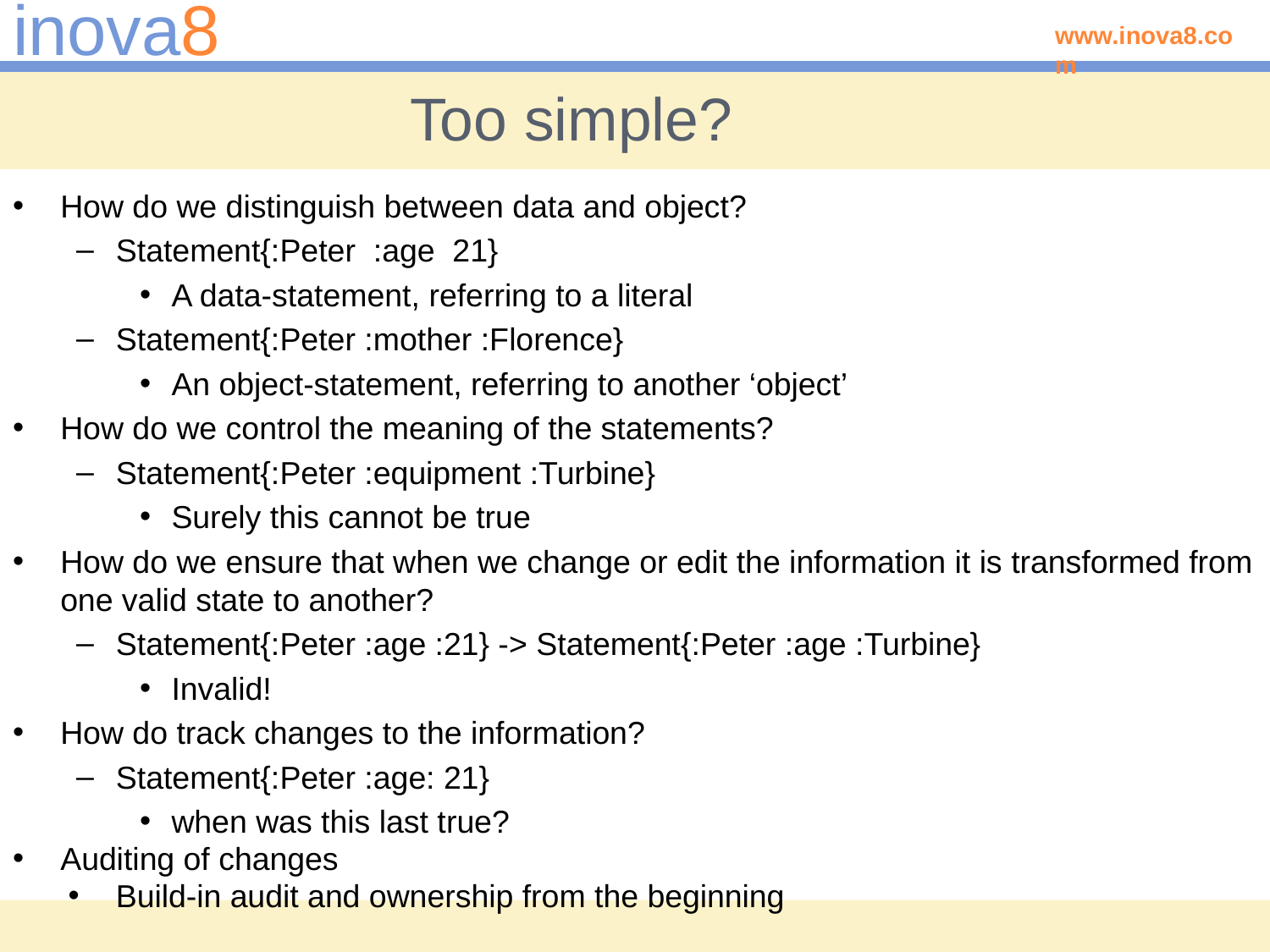

# Too simple?
How do we distinguish between data and object?
Statement{:Peter  :age  21}
A data-statement, referring to a literal
Statement{:Peter :mother :Florence}
An object-statement, referring to another ‘object’
How do we control the meaning of the statements?
Statement{:Peter :equipment :Turbine}
Surely this cannot be true
How do we ensure that when we change or edit the information it is transformed from one valid state to another?
Statement{:Peter :age :21} -> Statement{:Peter :age :Turbine}
Invalid!
How do track changes to the information?
Statement{:Peter :age: 21}
when was this last true?
Auditing of changes
Build-in audit and ownership from the beginning